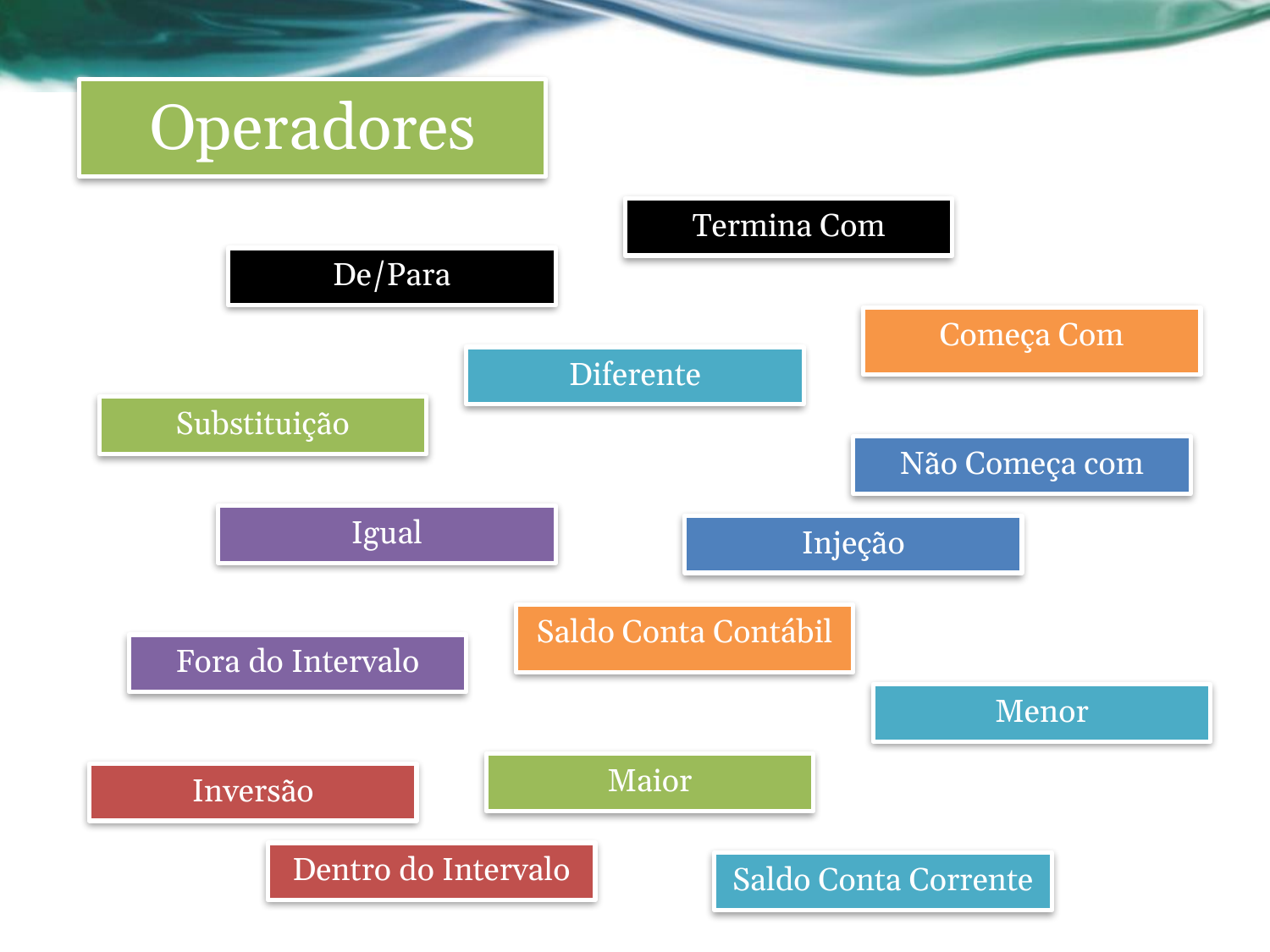

Operadores
Termina Com
De/Para
Começa Com
Diferente
Substituição
Não Começa com
Igual
Injeção
Saldo Conta Contábil
Fora do Intervalo
Menor
Maior
Inversão
Dentro do Intervalo
Saldo Conta Corrente